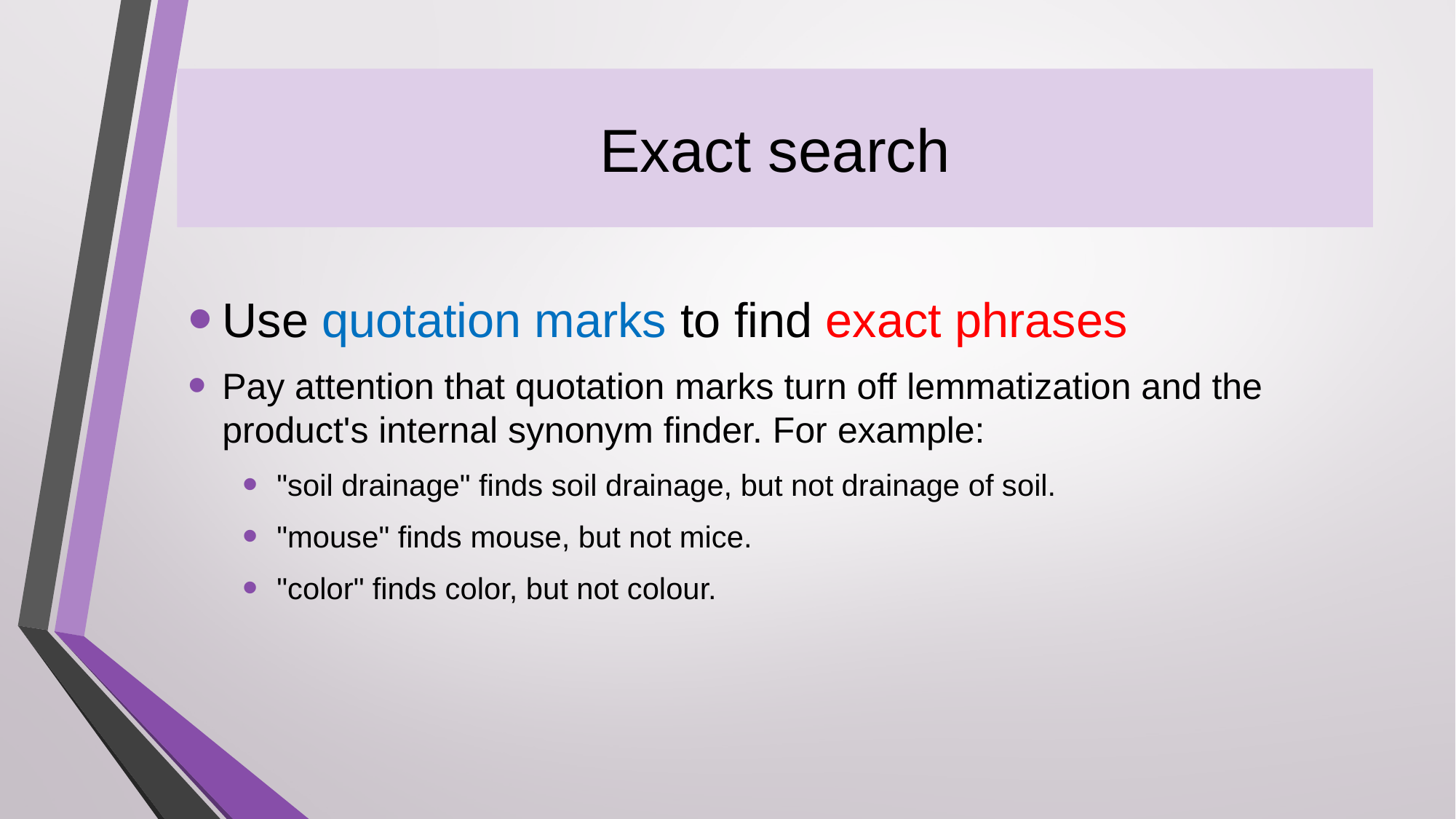

# Exact search
Use quotation marks to find exact phrases
Pay attention that quotation marks turn off lemmatization and the product's internal synonym finder. For example:
"soil drainage" finds soil drainage, but not drainage of soil.
"mouse" finds mouse, but not mice.
"color" finds color, but not colour.